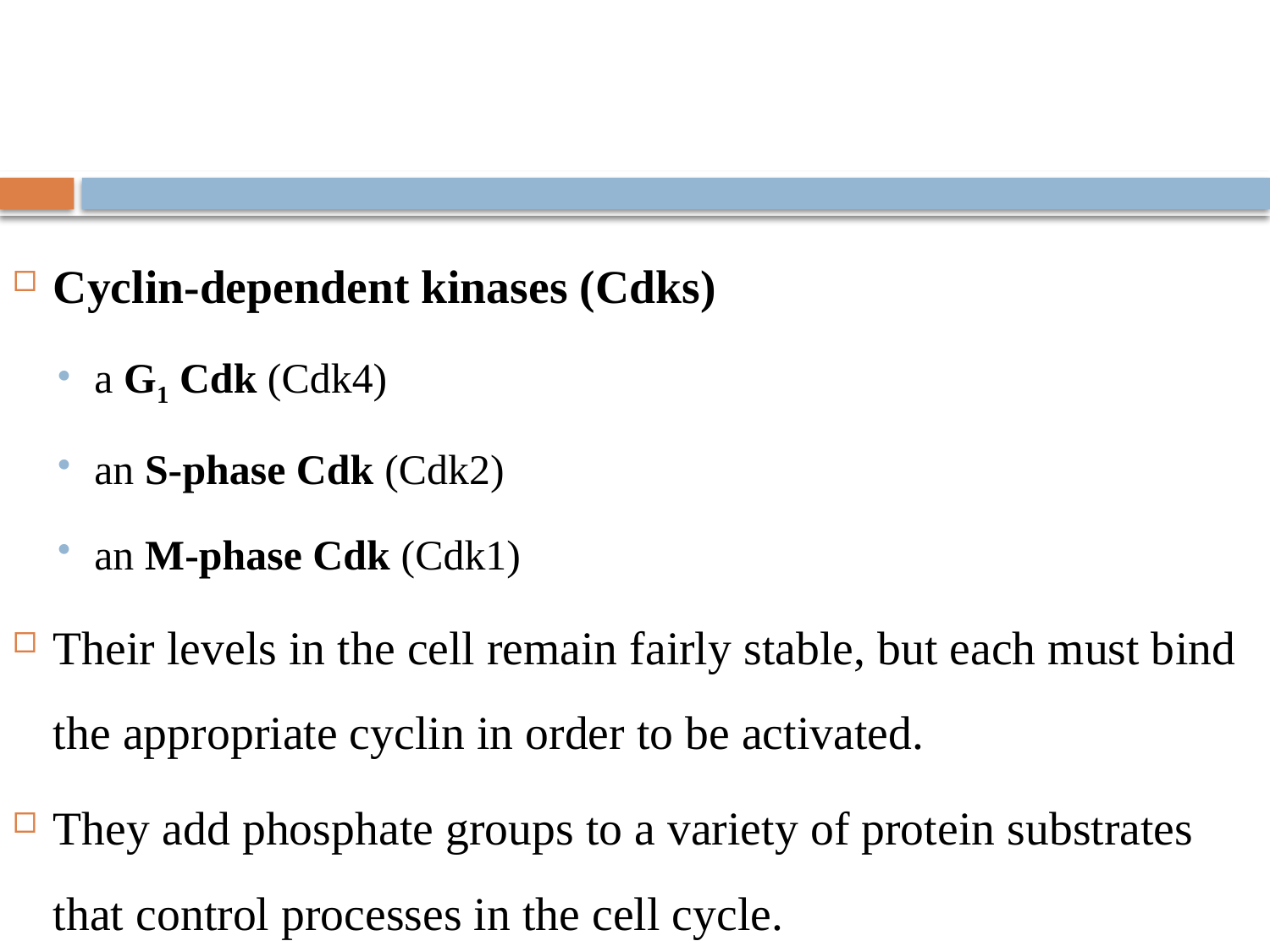

#
Cyclin-dependent kinases (Cdks)
a G1 Cdk (Cdk4)
an S-phase Cdk (Cdk2)
an M-phase Cdk (Cdk1)
Their levels in the cell remain fairly stable, but each must bind the appropriate cyclin in order to be activated.
They add phosphate groups to a variety of protein substrates that control processes in the cell cycle.